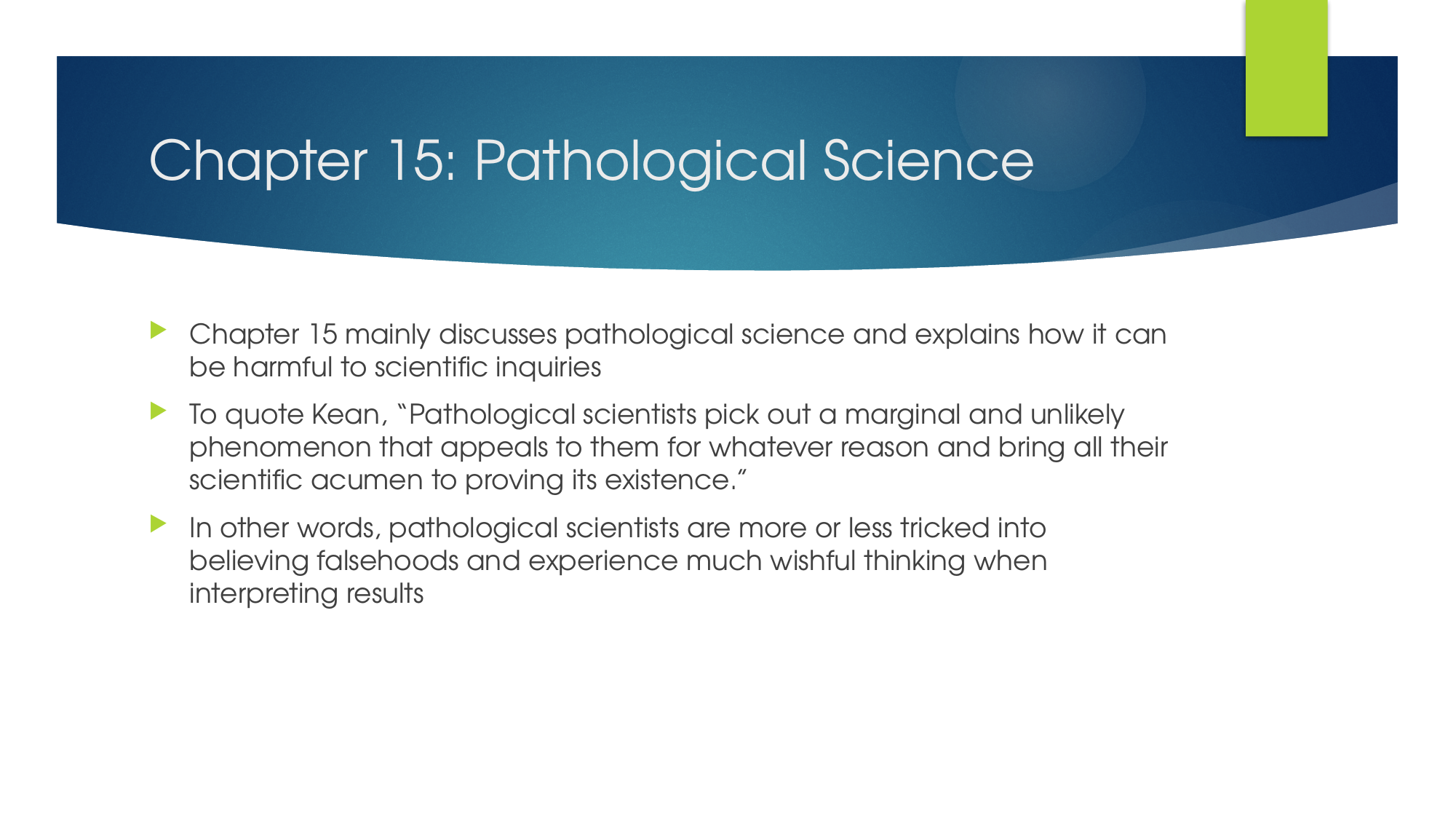

# Chapter 15: Pathological Science
Chapter 15 mainly discusses pathological science and explains how it can be harmful to scientific inquiries
To quote Kean, “Pathological scientists pick out a marginal and unlikely phenomenon that appeals to them for whatever reason and bring all their scientific acumen to proving its existence.”
In other words, pathological scientists are more or less tricked into believing falsehoods and experience much wishful thinking when interpreting results